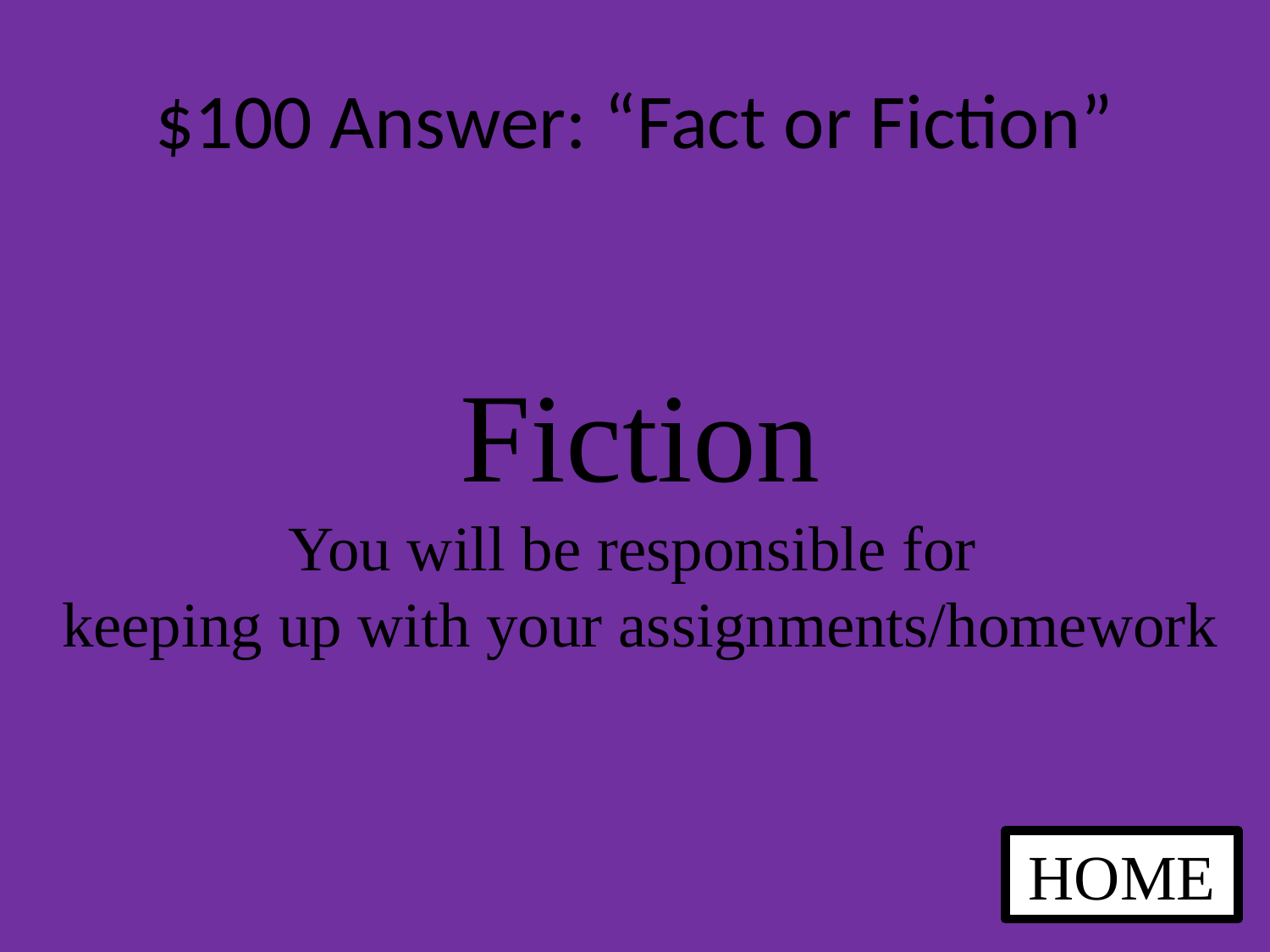

# $100 Answer: “Fact or Fiction”
Fiction
You will be responsible for
keeping up with your assignments/homework
HOME